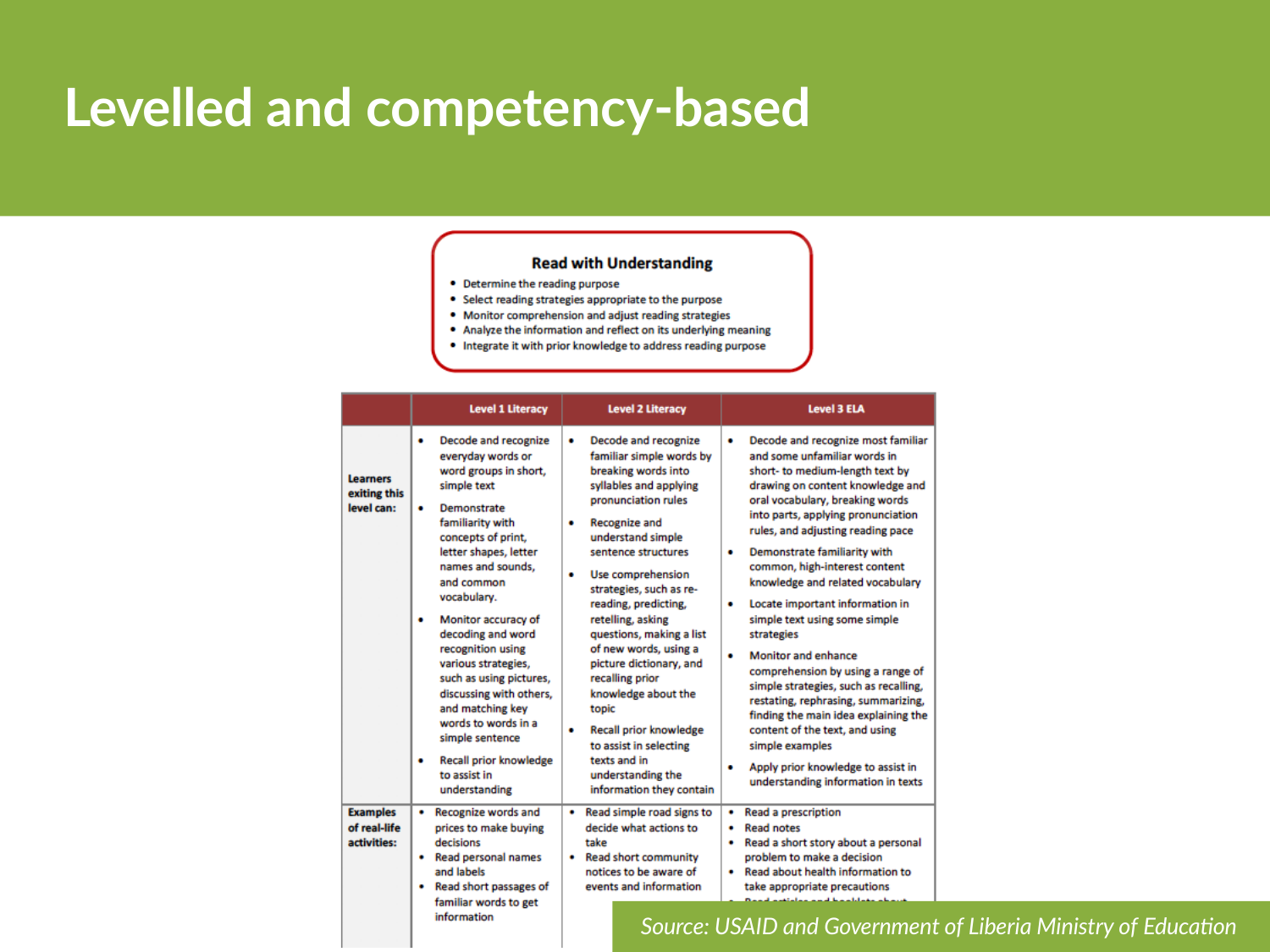

# Levelled and competency-based

Source: USAID and Government of Liberia Ministry of Education